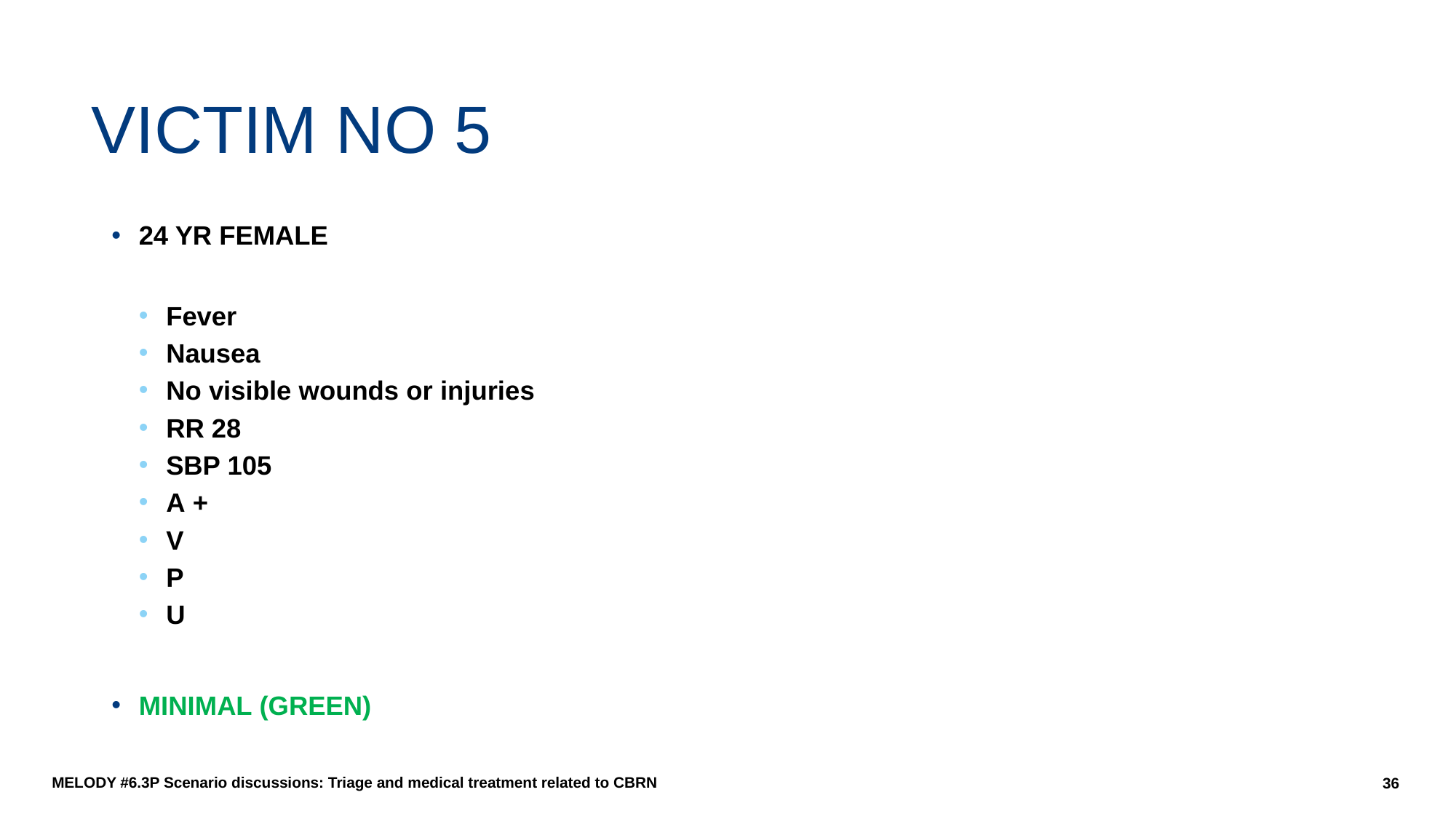

# VICTIM NO 5
24 YR FEMALE

Fever
Nausea
No visible wounds or injuries
RR 28
SBP 105
A +
V
P
U

MINIMAL (GREEN)

MELODY #6.3P Scenario discussions: Triage and medical treatment related to CBRN
36